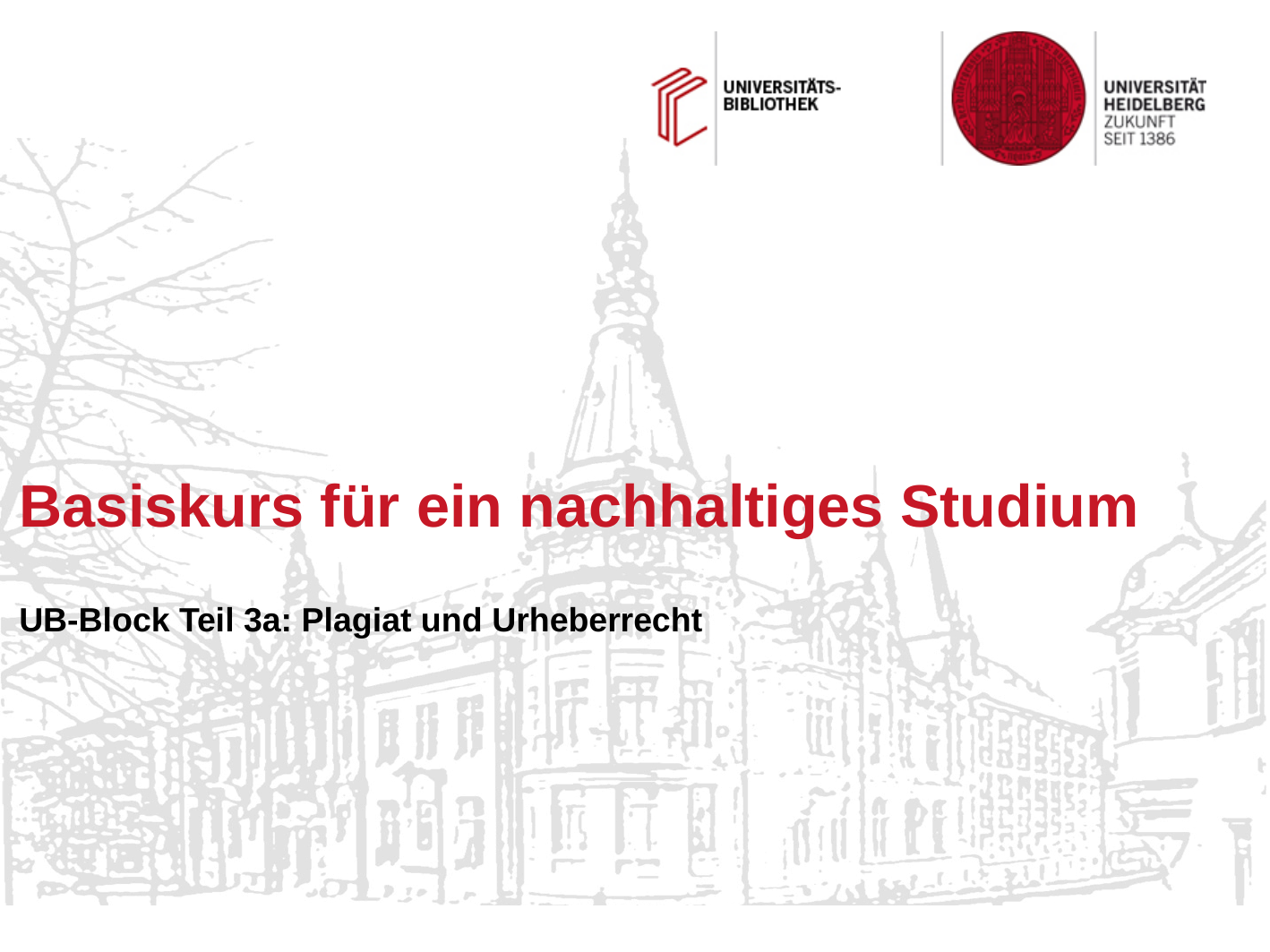

# Basiskurs für ein nachhaltiges Studium UB-Block Teil 3a: Plagiat und Urheberrecht